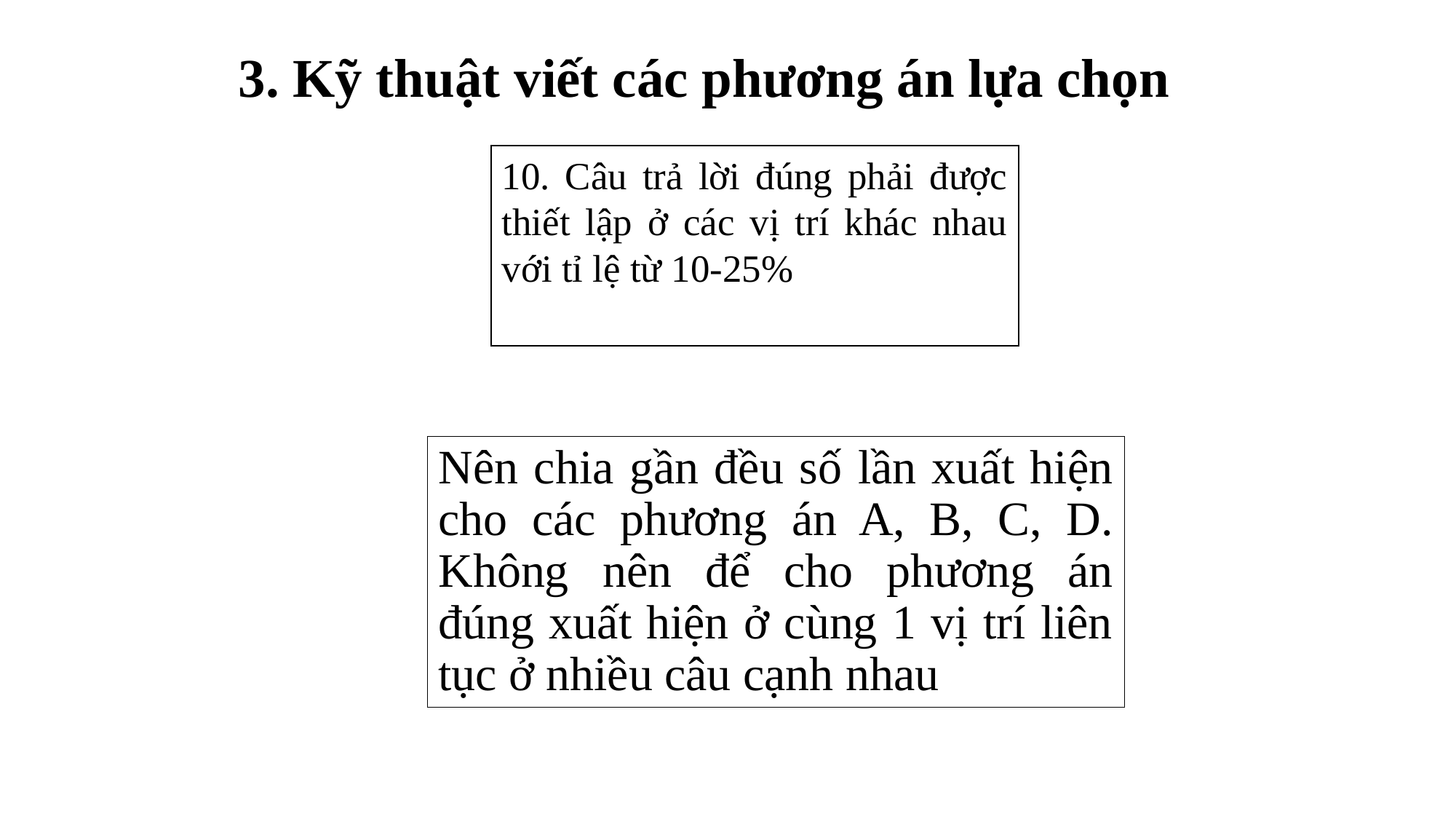

# 3. Kỹ thuật viết các phương án lựa chọn
10. Câu trả lời đúng phải được thiết lập ở các vị trí khác nhau với tỉ lệ từ 10-25%
Nên chia gần đều số lần xuất hiện cho các phương án A, B, C, D. Không nên để cho phương án đúng xuất hiện ở cùng 1 vị trí liên tục ở nhiều câu cạnh nhau